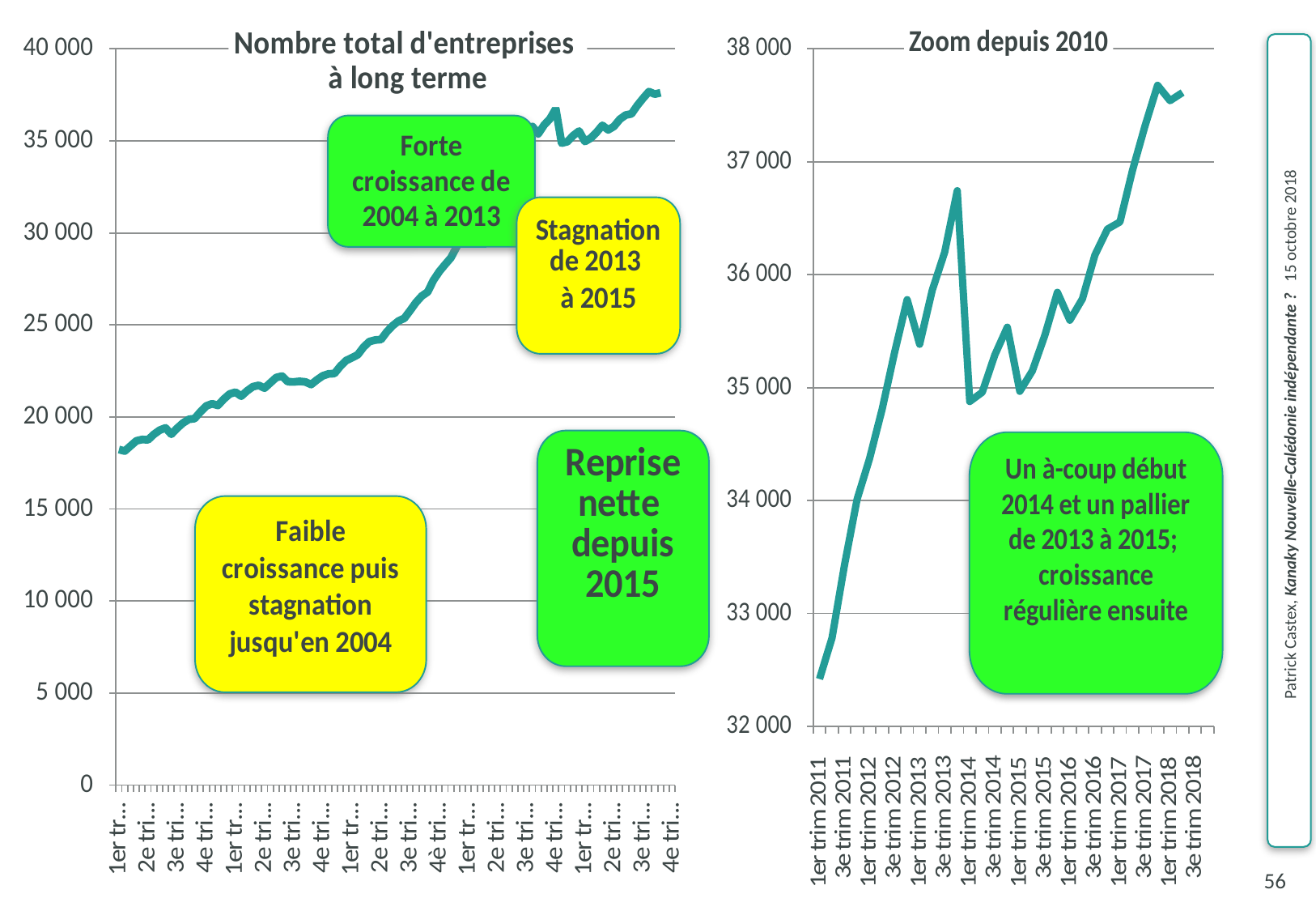

### Chart: Nombre total d'entreprises
à long terme

| Category | Stock |
|---|---|
| 1er trim 1995 | 18233.0 |
| 2e trim 1995 | 18149.0 |
| 3e trim 1995 | 18429.0 |
| 4e trim 1995 | 18704.0 |
| 1er trim 1996 | 18777.0 |
| 2e trim 1996 | 18758.0 |
| 3e trim 1996 | 19059.0 |
| 4e trim 1996 | 19284.0 |
| 1er trim 1997 | 19406.0 |
| 2e trim 1997 | 19061.0 |
| 3e trim 1997 | 19391.0 |
| 4e trim 1997 | 19674.0 |
| 1er trim 1998 | 19871.0 |
| 2e trim 1998 | 19912.0 |
| 3e trim 1998 | 20281.0 |
| 4e trim 1998 | 20602.0 |
| 1er trim 1999 | 20718.0 |
| 2e trim 1999 | 20628.0 |
| 3e trim 1999 | 20970.0 |
| 4e trim 1999 | 21248.0 |
| 1er trim 2000 | 21348.0 |
| 2e trim 2000 | 21132.0 |
| 3e trim 2000 | 21416.0 |
| 4e trim 2000 | 21645.0 |
| 1er trim 2001 | 21719.0 |
| 2e trim 2001 | 21569.0 |
| 3e trim 2001 | 21857.0 |
| 4e trim 2001 | 22142.0 |
| 1er trim 2002 | 22220.0 |
| 2e trim 2002 | 21915.0 |
| 3e trim 2002 | 21902.0 |
| 4e trim 2002 | 21938.0 |
| 1er trim 2003 | 21906.0 |
| 2e trim 2003 | 21763.0 |
| 3e trim 2003 | 22017.0 |
| 4e trim 2003 | 22236.0 |
| 1er trim 2004 | 22343.0 |
| 2e trim 2004 | 22358.0 |
| 3e trim 2004 | 22752.0 |
| 4e trim 2004 | 23064.0 |
| 1er trim 2005 | 23219.0 |
| 2e trim 2005 | 23381.0 |
| 3e trim 2005 | 23798.0 |
| 4e trim 2005 | 24096.0 |
| 1er trim 2006 | 24181.0 |
| 2e trim 2006 | 24207.0 |
| 3e trim 2006 | 24631.0 |
| 4e trim 2006 | 24960.0 |
| 1er trim 2007 | 25212.0 |
| 2e trim 2007 | 25364.0 |
| 3e trim 2007 | 25784.0 |
| 4e trim 2007 | 26220.0 |
| 1er trim 2008 | 26573.0 |
| 2e trim 2008 | 26791.0 |
| 3e trim 2008 | 27428.0 |
| 4è trim _x000d_2008 | 27902.0 |
| 1er trim 2009 | 28282.0 |
| 2e trim_x000d_ 2009 | 28649.0 |
| 3e trim _x000d_2009 | 29256.0 |
| 4è trim _x000d_2009 | 29872.0 |
| 1er trim 2010 | 30351.0 |
| 2e trim 2010 | 30881.0 |
| 3e trim 2010 | 31549.0 |
| 4e trim 2010 | 32076.0 |
| 1er trim 2011 | 32419.0 |
| 2e trim 2011 | 32783.0 |
| 3e trim 2011 | 33431.0 |
| 4e trim 2011 | 34010.0 |
| 1er trim 2012 | 34371.0 |
| 2e trim 2012 | 34808.0 |
| 3e trim 2012 | 35312.0 |
| 4e trim 2012 | 35779.0 |
| 1er trim 2013 | 35384.0 |
| 2e trim 2013 | 35861.0 |
| 3e trim 2013 | 36199.0 |
| 4e trim 2013 | 36744.0 |
| 1er trim 2014 | 34877.0 |
| 2e trim 2014 | 34959.0 |
| 3e trim 2014 | 35288.0 |
| 4e trim 2014 | 35535.0 |
| 1er trim 2015 | 34967.0 |
| 2e trim 2015 | 35148.0 |
| 3e trim 2015 | 35464.0 |
| 4e trim 2015 | 35844.0 |
| 1er trim 2016 | 35597.0 |
| 2e trim 2016 | 35786.0 |
| 3e trim 2016 | 36174.0 |
| 4e trim 2016 | 36404.0 |
| 1er trim 2017 | 36467.0 |
| 2e trim 2017 | 36925.0 |
| 3e trim 2017 | 37317.0 |
| 4e trim 2017 | 37677.0 |
| 1er trim 2018 | 37541.0 |
| 2e trim 2018 | 37613.0 |
| 3e trim 2018 | None |
| 4e trim 2018 | None |

### Chart: Zoom depuis 2010

| Category | Stock |
|---|---|
| 1er trim 2011 | 32419.0 |
| 2e trim 2011 | 32783.0 |
| 3e trim 2011 | 33431.0 |
| 4e trim 2011 | 34010.0 |
| 1er trim 2012 | 34371.0 |
| 2e trim 2012 | 34808.0 |
| 3e trim 2012 | 35312.0 |
| 4e trim 2012 | 35779.0 |
| 1er trim 2013 | 35384.0 |
| 2e trim 2013 | 35861.0 |
| 3e trim 2013 | 36199.0 |
| 4e trim 2013 | 36744.0 |
| 1er trim 2014 | 34877.0 |
| 2e trim 2014 | 34959.0 |
| 3e trim 2014 | 35288.0 |
| 4e trim 2014 | 35535.0 |
| 1er trim 2015 | 34967.0 |
| 2e trim 2015 | 35148.0 |
| 3e trim 2015 | 35464.0 |
| 4e trim 2015 | 35844.0 |
| 1er trim 2016 | 35597.0 |
| 2e trim 2016 | 35786.0 |
| 3e trim 2016 | 36174.0 |
| 4e trim 2016 | 36404.0 |
| 1er trim 2017 | 36467.0 |
| 2e trim 2017 | 36925.0 |
| 3e trim 2017 | 37317.0 |
| 4e trim 2017 | 37677.0 |
| 1er trim 2018 | 37541.0 |
| 2e trim 2018 | 37613.0 |
| 3e trim 2018 | None |
| 4e trim 2018 | None |